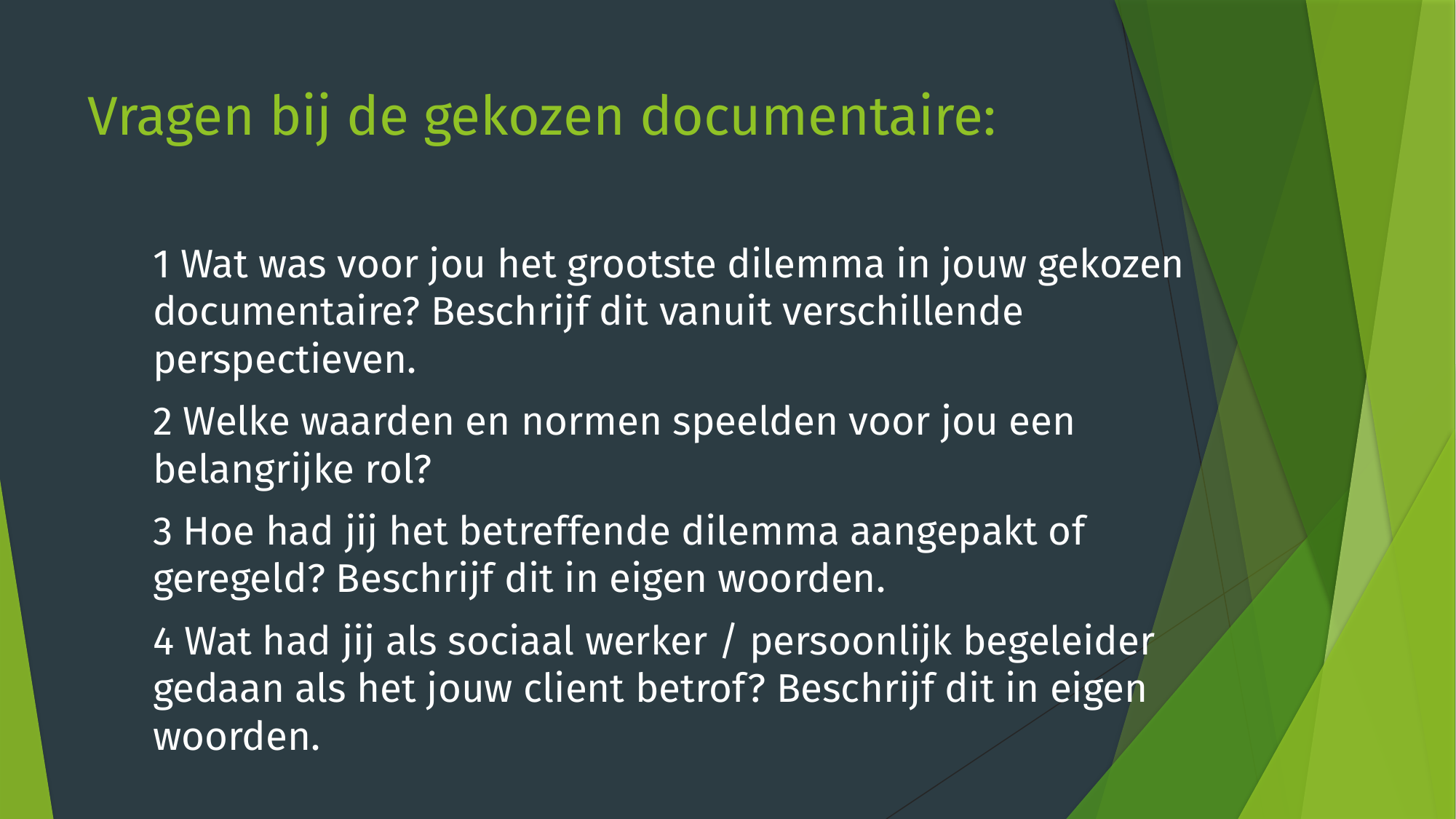

# Vragen bij de gekozen documentaire:
1 Wat was voor jou het grootste dilemma in jouw gekozen documentaire? Beschrijf dit vanuit verschillende perspectieven.
2 Welke waarden en normen speelden voor jou een belangrijke rol?
3 Hoe had jij het betreffende dilemma aangepakt of geregeld? Beschrijf dit in eigen woorden.
4 Wat had jij als sociaal werker / persoonlijk begeleider gedaan als het jouw client betrof? Beschrijf dit in eigen woorden.